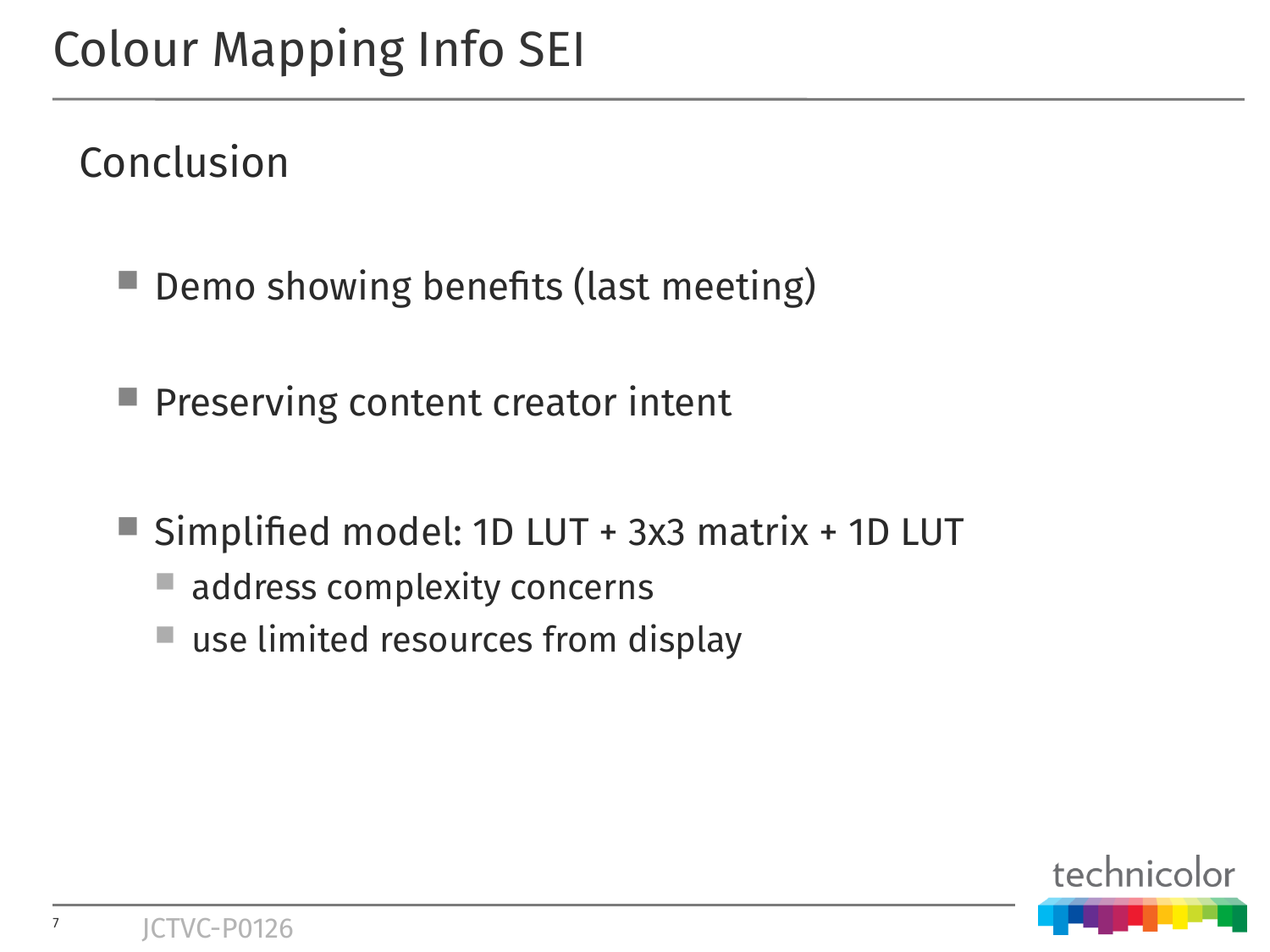

# Colour Mapping Info SEI
Conclusion

Demo showing benefits (last meeting)

Preserving content creator intent

Simplified model: 1D LUT + 3x3 matrix + 1D LUT
address complexity concerns
use limited resources from display

JCTVC-P0126
7